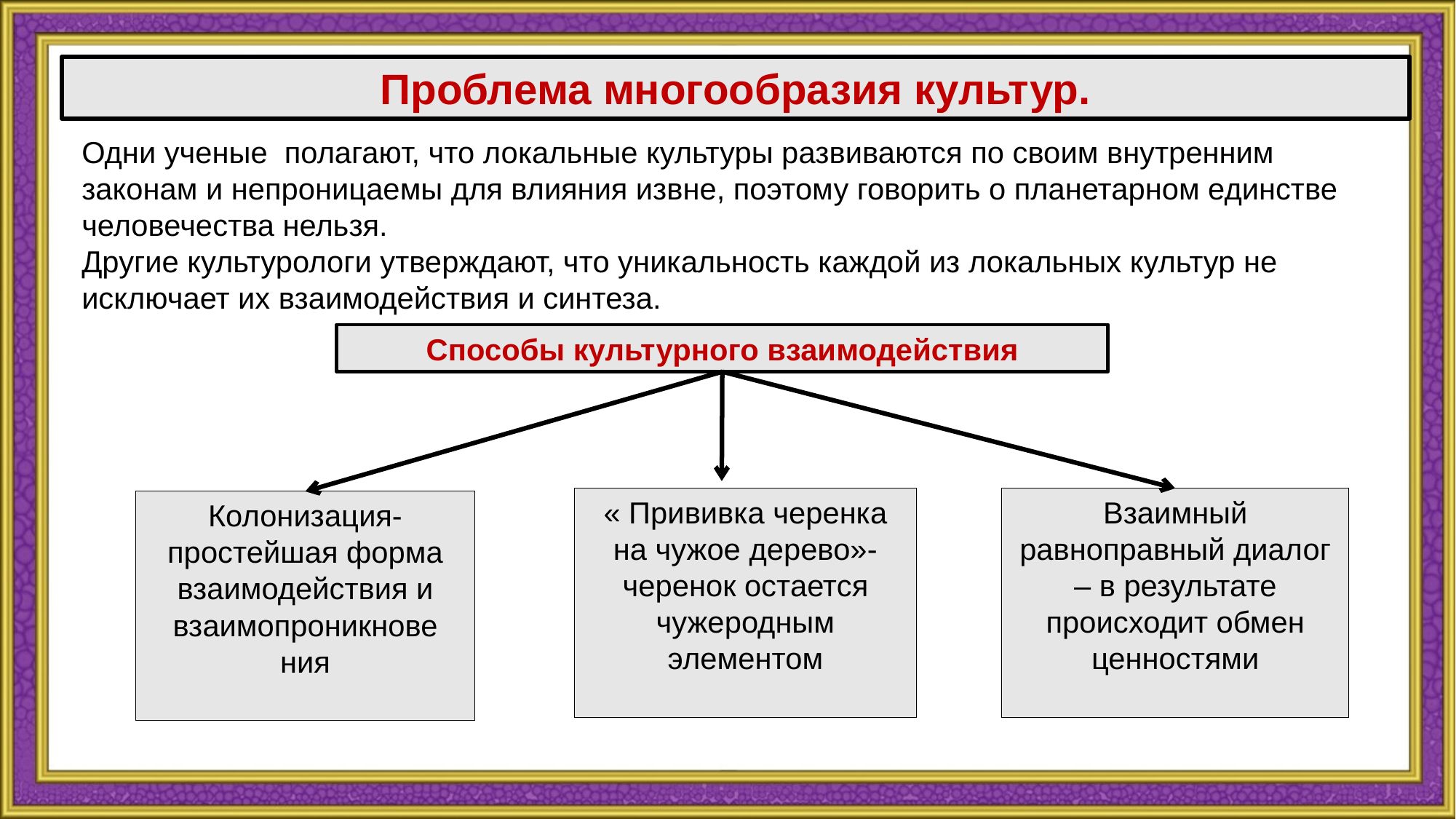

Проблема многообразия культур.
Одни ученые  полагают, что локальные культуры развиваются по своим внутренним законам и непроницаемы для влияния извне, поэтому говорить о планетарном единстве человечества нельзя.
Другие культурологи утверждают, что уникальность каждой из локальных культур не исключает их взаимодействия и синтеза.
Способы культурного взаимодействия
« Прививка черенка на чужое дерево»- черенок остается чужеродным элементом

Взаимный равноправный диалог – в результате происходит обмен ценностями

Колонизация- простейшая форма взаимодействия и взаимопроникнове ния